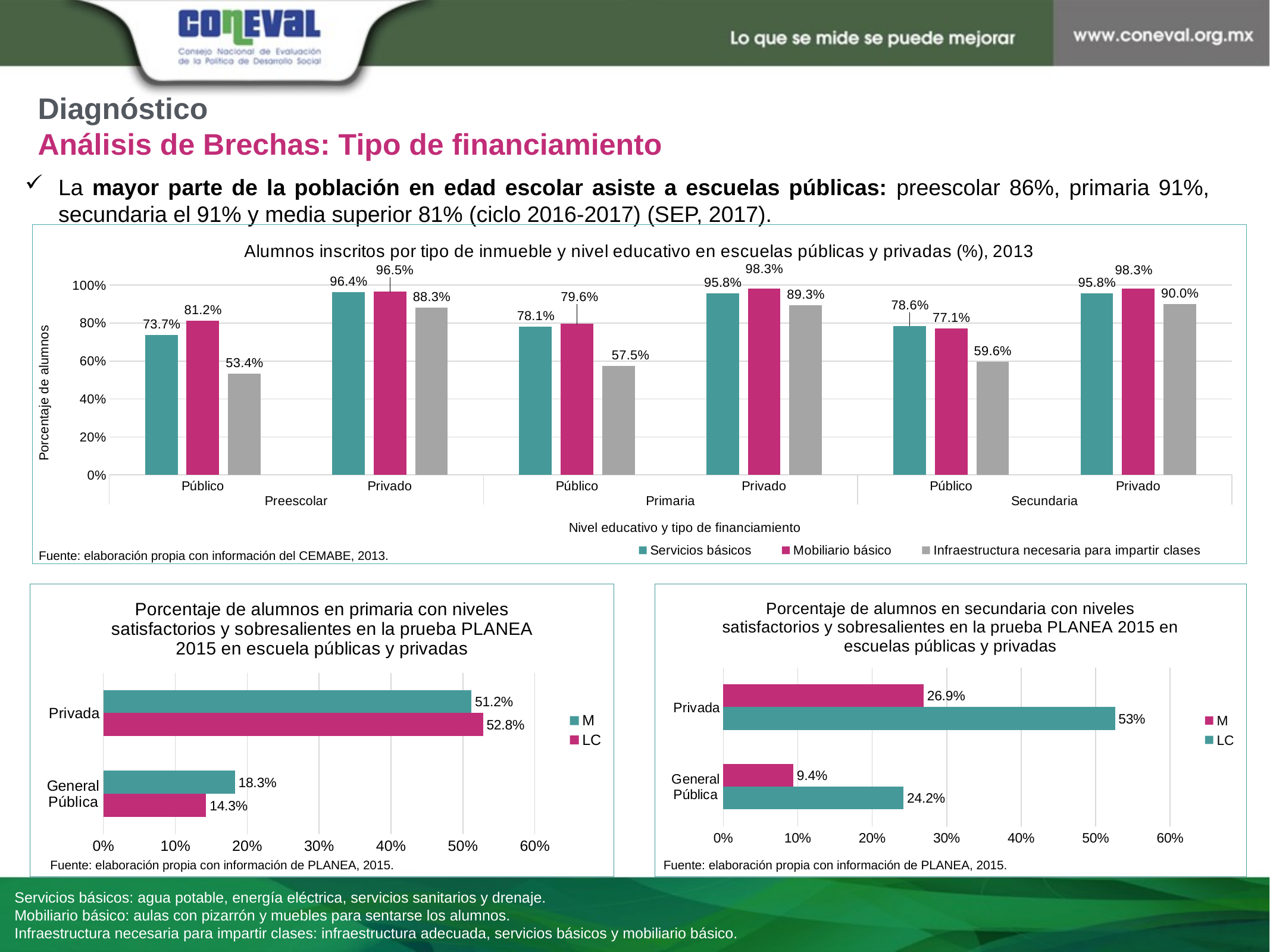

Diagnóstico
Análisis de Brechas: Tipo de financiamiento

La mayor parte de la población en edad escolar asiste a escuelas públicas: preescolar 86%, primaria 91%, secundaria el 91% y media superior 81% (ciclo 2016-2017) (SEP, 2017).

### Chart: Alumnos inscritos por tipo de inmueble y nivel educativo en escuelas públicas y privadas (%), 2013

| Category | Servicios básicos  | Mobiliario básico  | Infraestructura necesaria para impartir clases  |
|---|---|---|---|
| Público | 0.7372435129141208 | 0.8124837648966973 | 0.5344663495719717 |
| Privado | 0.96435035480935 | 0.9648535255248144 | 0.8830157684822744 |
| Público | 0.7805682181054151 | 0.7962883945223738 | 0.5747726105224983 |
| Privado | 0.9577371518415851 | 0.9828493897164218 | 0.8933716510175602 |
| Público | 0.7859071601085775 | 0.7712168269368158 | 0.5962935977064238 |
| Privado | 0.9580941916981695 | 0.9833199873368219 | 0.9002998193634891 |
Fuente: elaboración propia con información del CEMABE, 2013.

### Chart: Porcentaje de alumnos en secundaria con niveles satisfactorios y sobresalientes en la prueba PLANEA 2015 en escuelas públicas y privadas

| Category | LC | M |
|---|---|---|
| General Pública | 0.242 | 0.094 |
| Privada | 0.526 | 0.269 |

### Chart: Porcentaje de alumnos en primaria con niveles satisfactorios y sobresalientes en la prueba PLANEA 2015 en escuela públicas y privadas

| Category | LC | M |
|---|---|---|
| General Pública | 0.143 | 0.183 |
| Privada | 0.528 | 0.512 |
Fuente: elaboración propia con información de PLANEA, 2015.
Fuente: elaboración propia con información de PLANEA, 2015.
Servicios básicos: agua potable, energía eléctrica, servicios sanitarios y drenaje.
Mobiliario básico: aulas con pizarrón y muebles para sentarse los alumnos.
Infraestructura necesaria para impartir clases: infraestructura adecuada, servicios básicos y mobiliario básico.